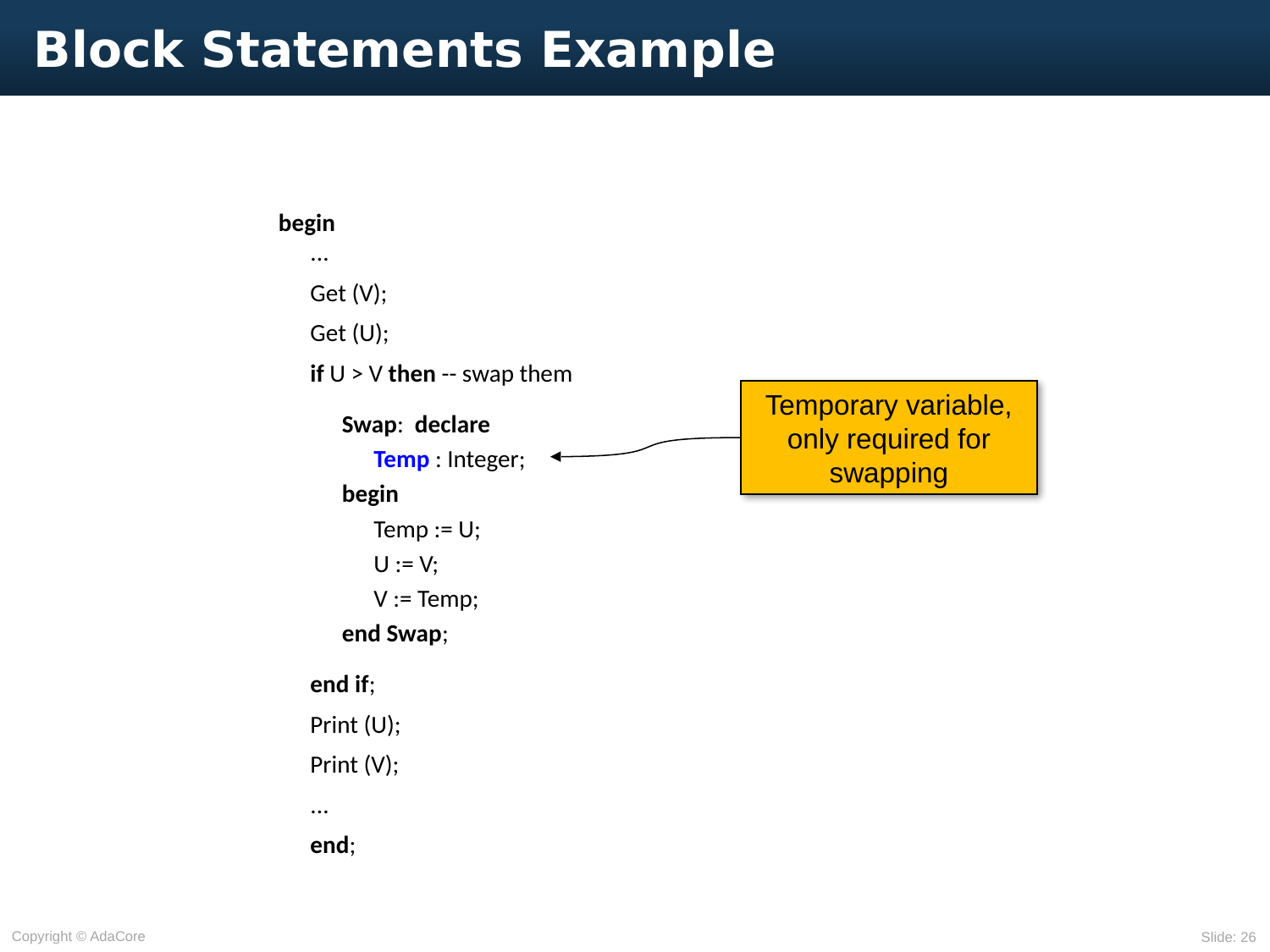

# Block Statements Example
begin
...
Get (V);
Get (U);
if U > V then -- swap them
Swap:  declare
Temp : Integer;
begin
Temp := U;
U := V;
V := Temp;
end Swap;
end if;
Print (U);
Print (V);
...
end;
Temporary variable, only required for swapping